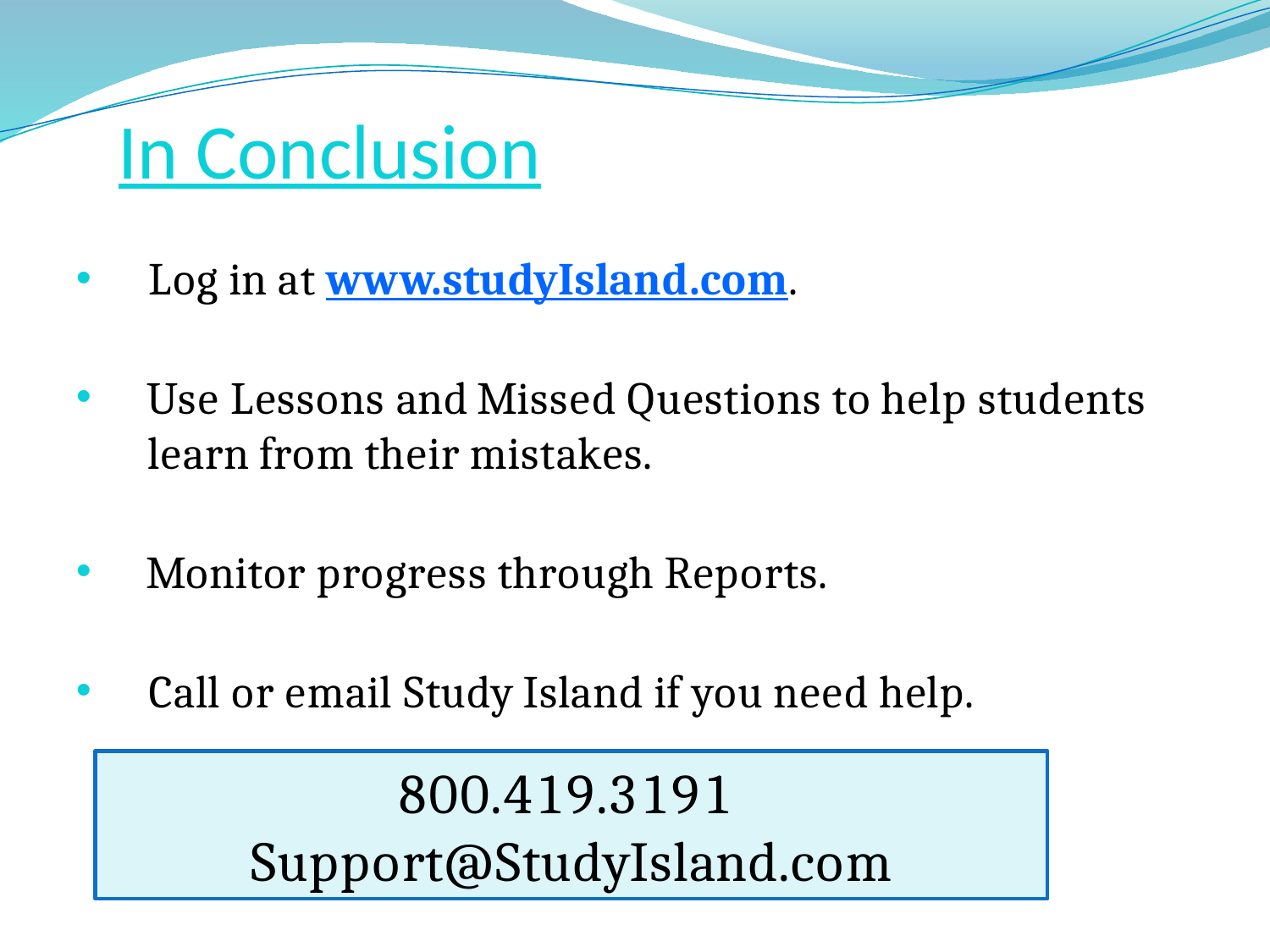

In Conclusion
Log in at www.studyIsland.com.
Use Lessons and Missed Questions to help students learn from their mistakes.
Monitor progress through Reports.
Call or email Study Island if you need help.
800.419.3191
Support@StudyIsland.com